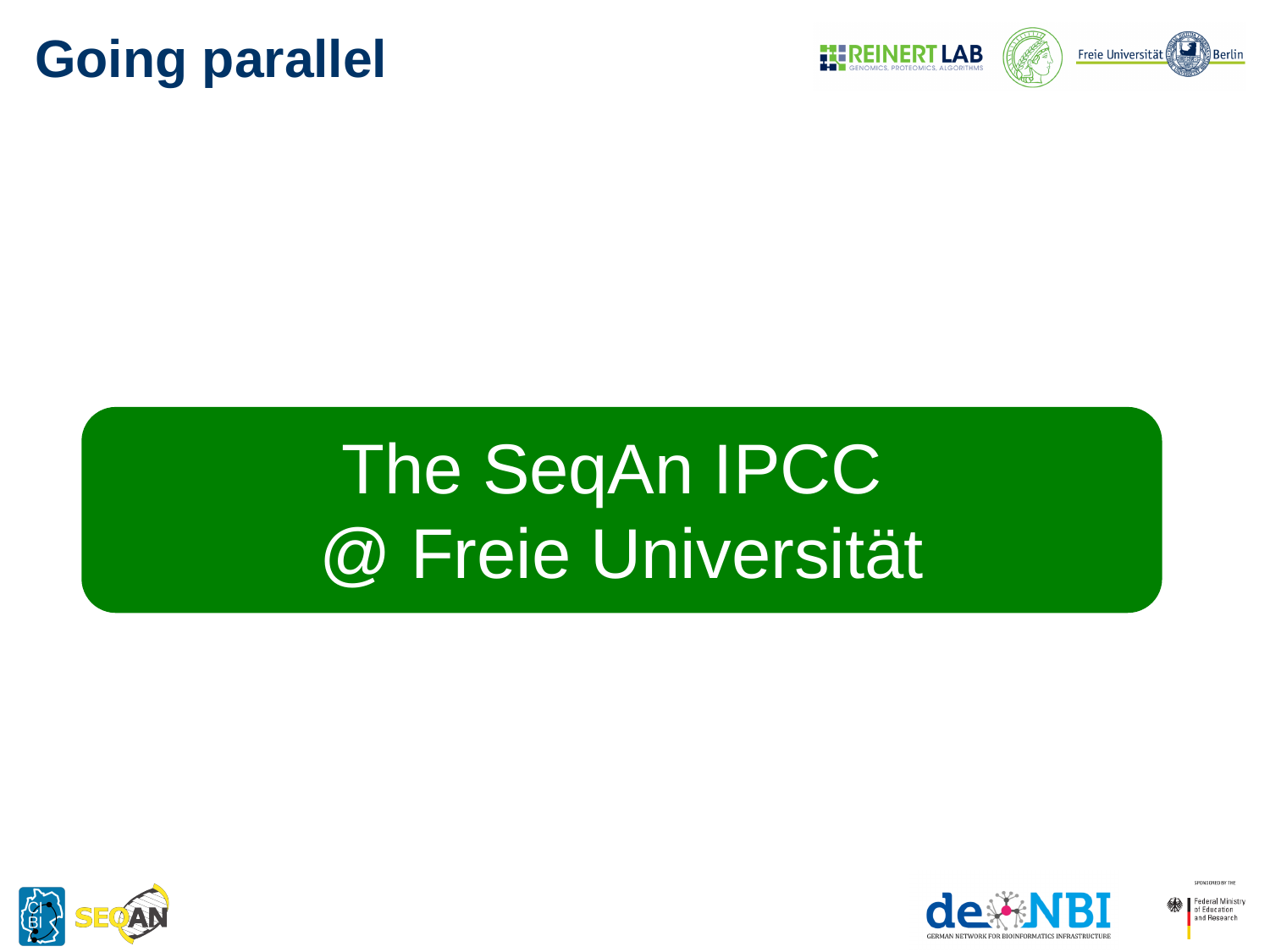

# Going parallel
The SeqAn IPCC
@ Freie Universität